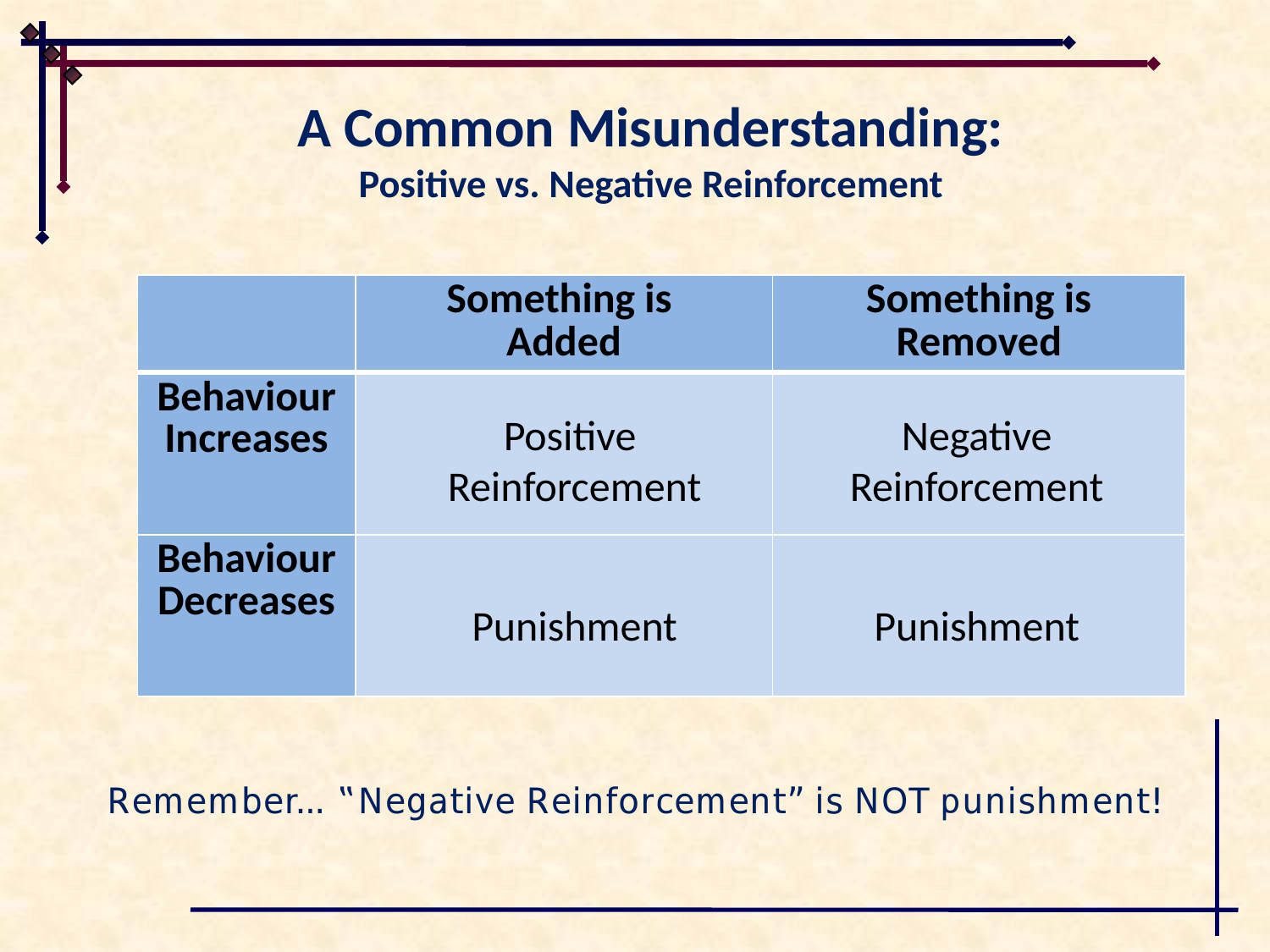

# A Common Misunderstanding: Positive vs. Negative Reinforcement
|  | Something is Added | Something is Removed |
| --- | --- | --- |
| Behaviour Increases |  |  |
| Behaviour Decreases |  |  |
Positive
Reinforcement

Negative
Reinforcement

Punishment

Punishment

Remember… “Negative Reinforcement” is NOT punishment!